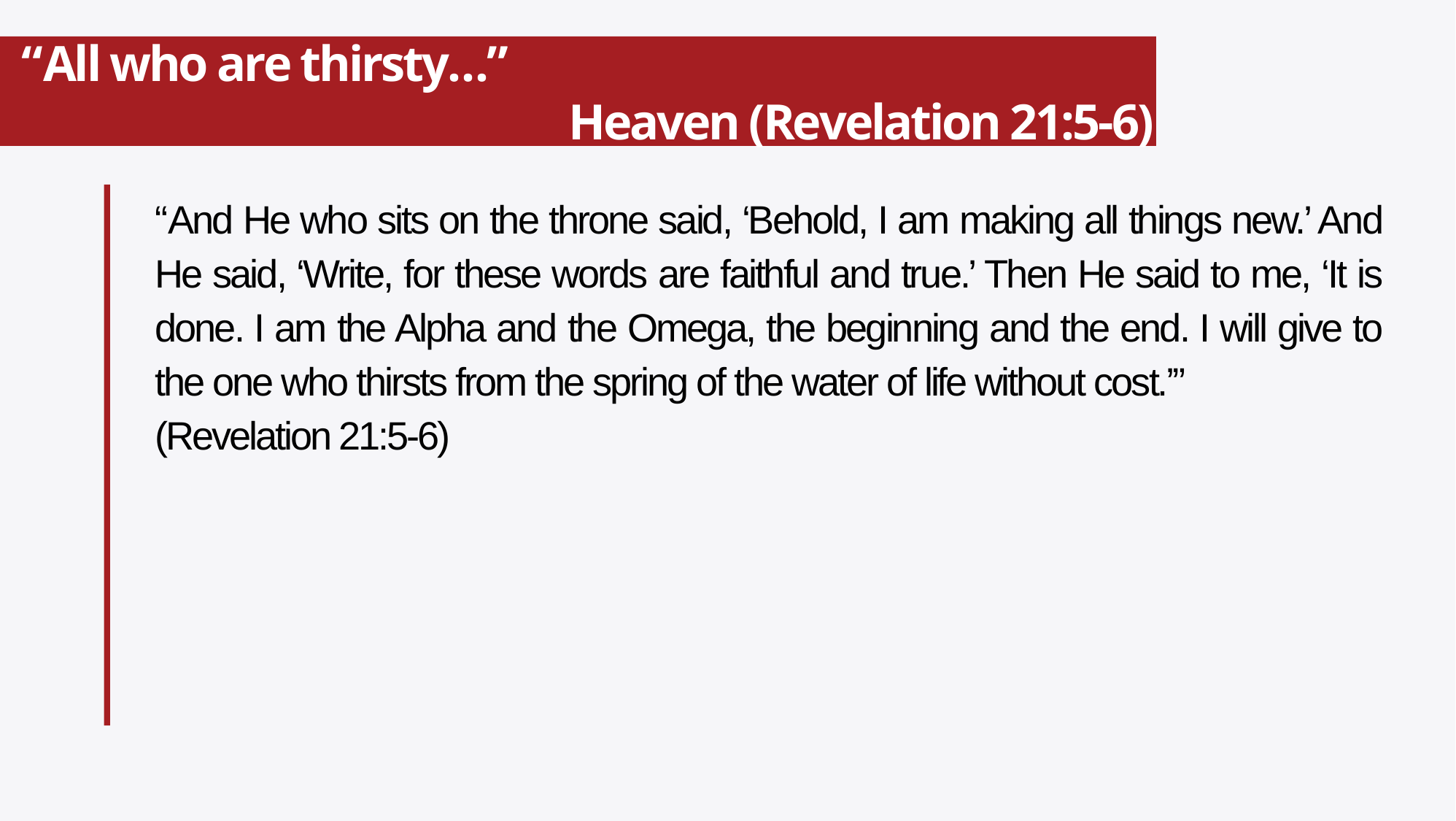

# “All who are thirsty…” Heaven (Revelation 21:5-6)
“And He who sits on the throne said, ‘Behold, I am making all things new.’ And He said, ‘Write, for these words are faithful and true.’ Then He said to me, ‘It is done. I am the Alpha and the Omega, the beginning and the end. I will give to the one who thirsts from the spring of the water of life without cost.’”                      (Revelation 21:5-6)